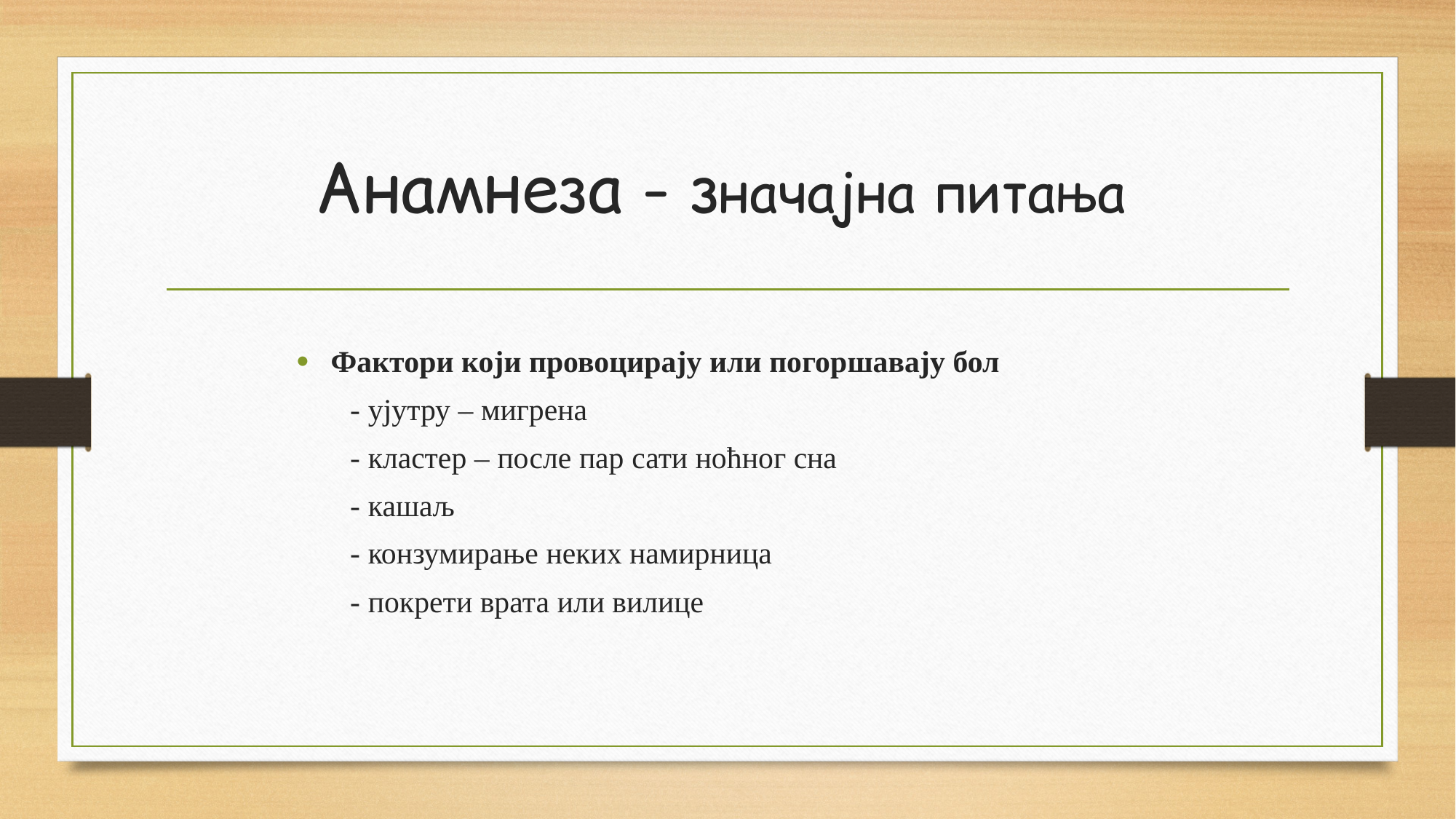

# Анамнеза - значајна питања
Фактори који провоцирају или погоршавају бол
       - ујутру – мигрена
       - кластер – после пар сати ноћног сна
       - кашаљ
       - конзумирање неких намирница
       - покрети врата или вилице